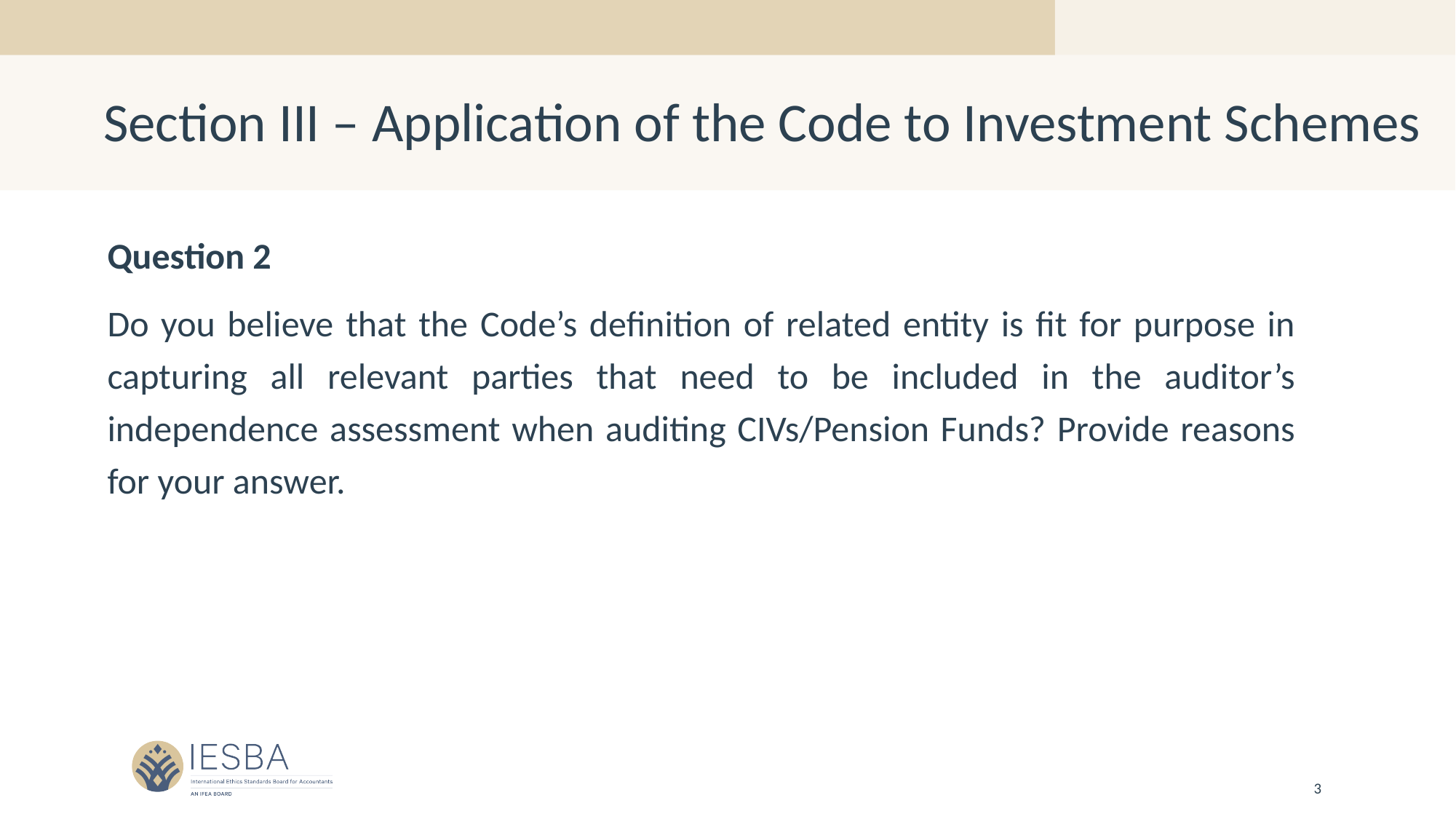

# Section III – Application of the Code to Investment Schemes
Question 2
Do you believe that the Code’s definition of related entity is fit for purpose in capturing all relevant parties that need to be included in the auditor’s independence assessment when auditing CIVs/Pension Funds? Provide reasons for your answer.

3